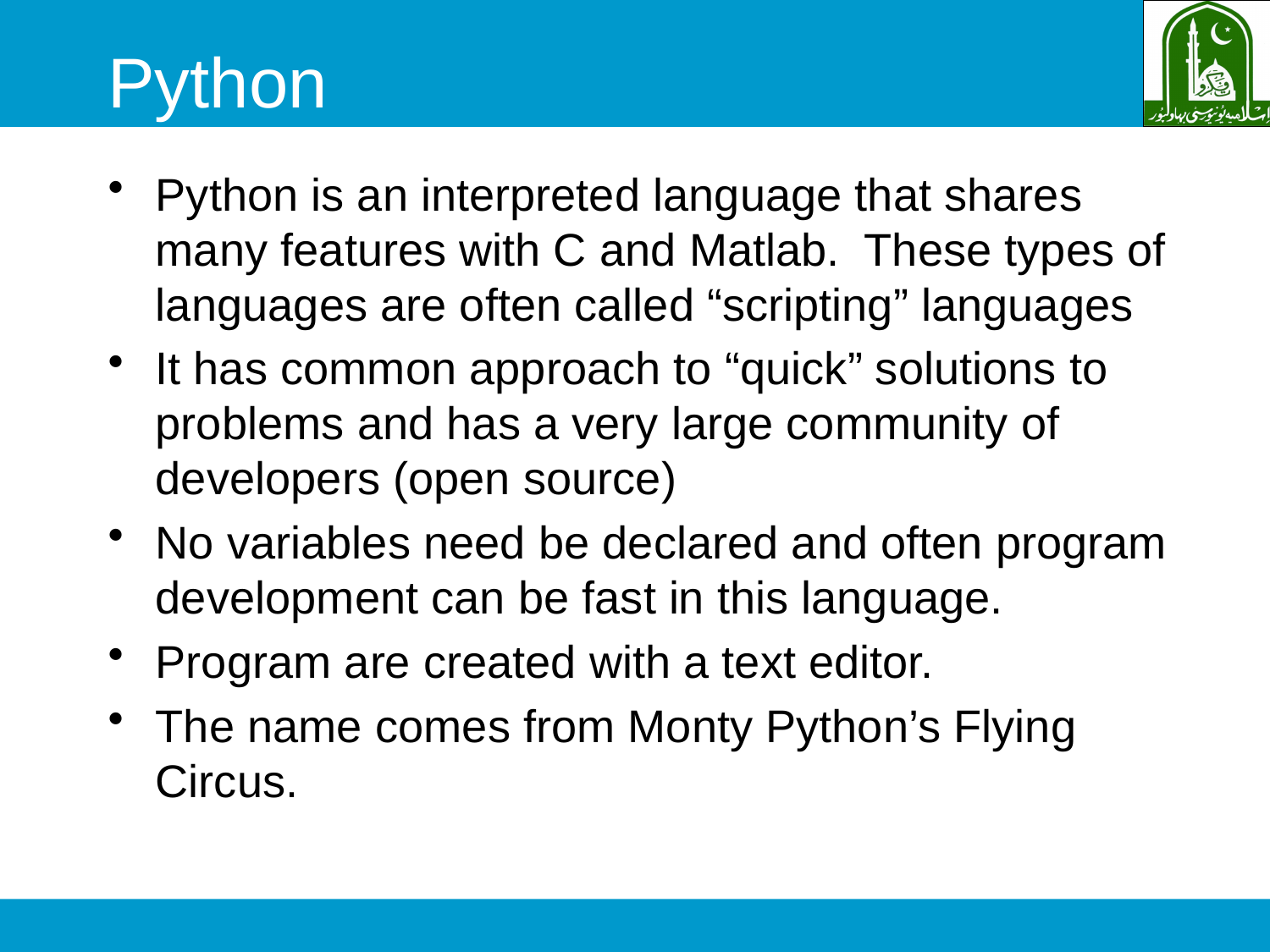

# Python
Python is an interpreted language that shares many features with C and Matlab.  These types of languages are often called “scripting” languages
It has common approach to “quick” solutions to problems and has a very large community of developers (open source)
No variables need be declared and often program development can be fast in this language.
Program are created with a text editor.
The name comes from Monty Python’s Flying Circus.